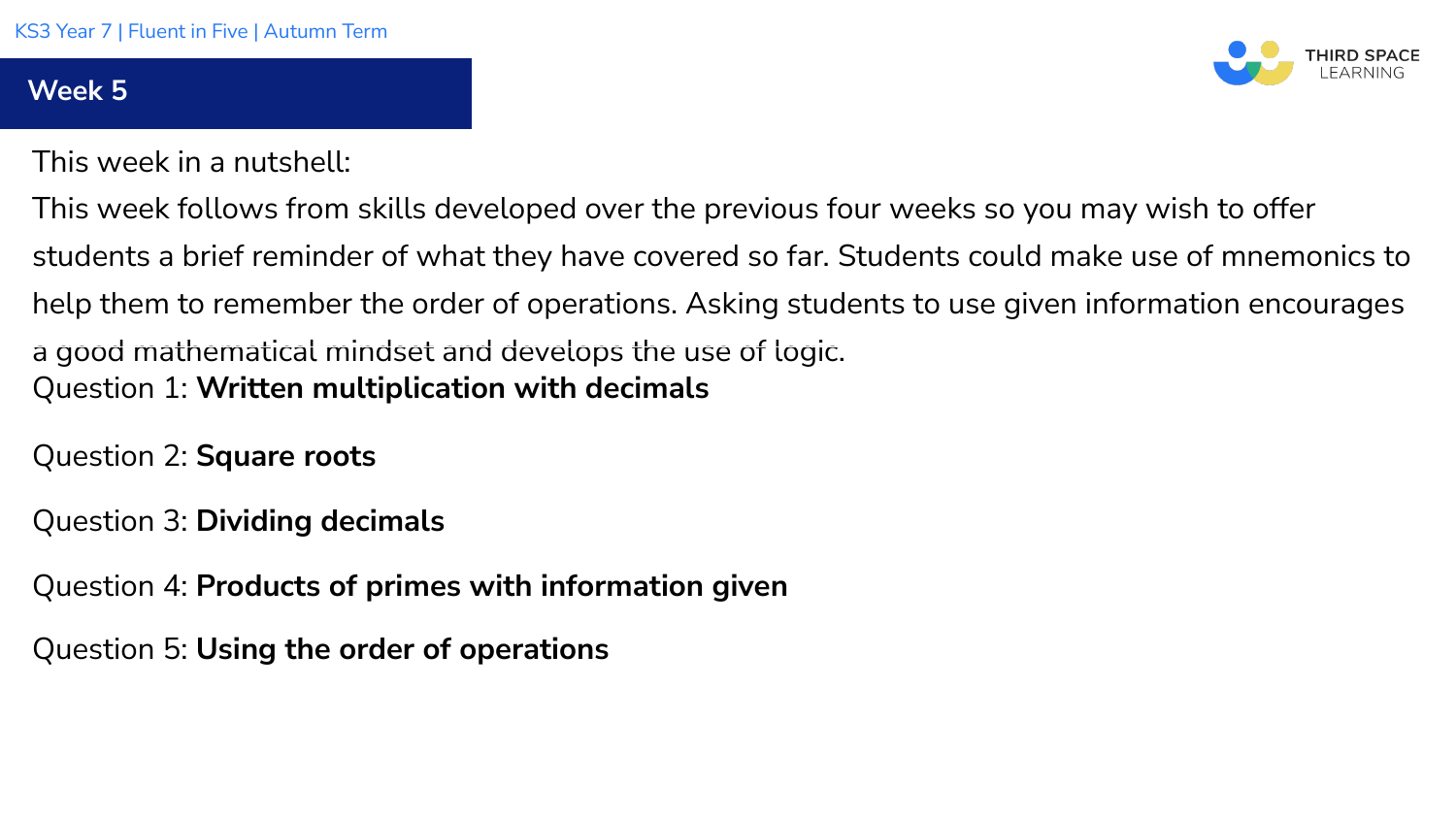

Week 5
| This week in a nutshell: This week follows from skills developed over the previous four weeks so you may wish to offer students a brief reminder of what they have covered so far. Students could make use of mnemonics to help them to remember the order of operations. Asking students to use given information encourages a good mathematical mindset and develops the use of logic. |
| --- |
| Question 1: Written multiplication with decimals |
| Question 2: Square roots |
| Question 3: Dividing decimals |
| Question 4: Products of primes with information given |
| Question 5: Using the order of operations |